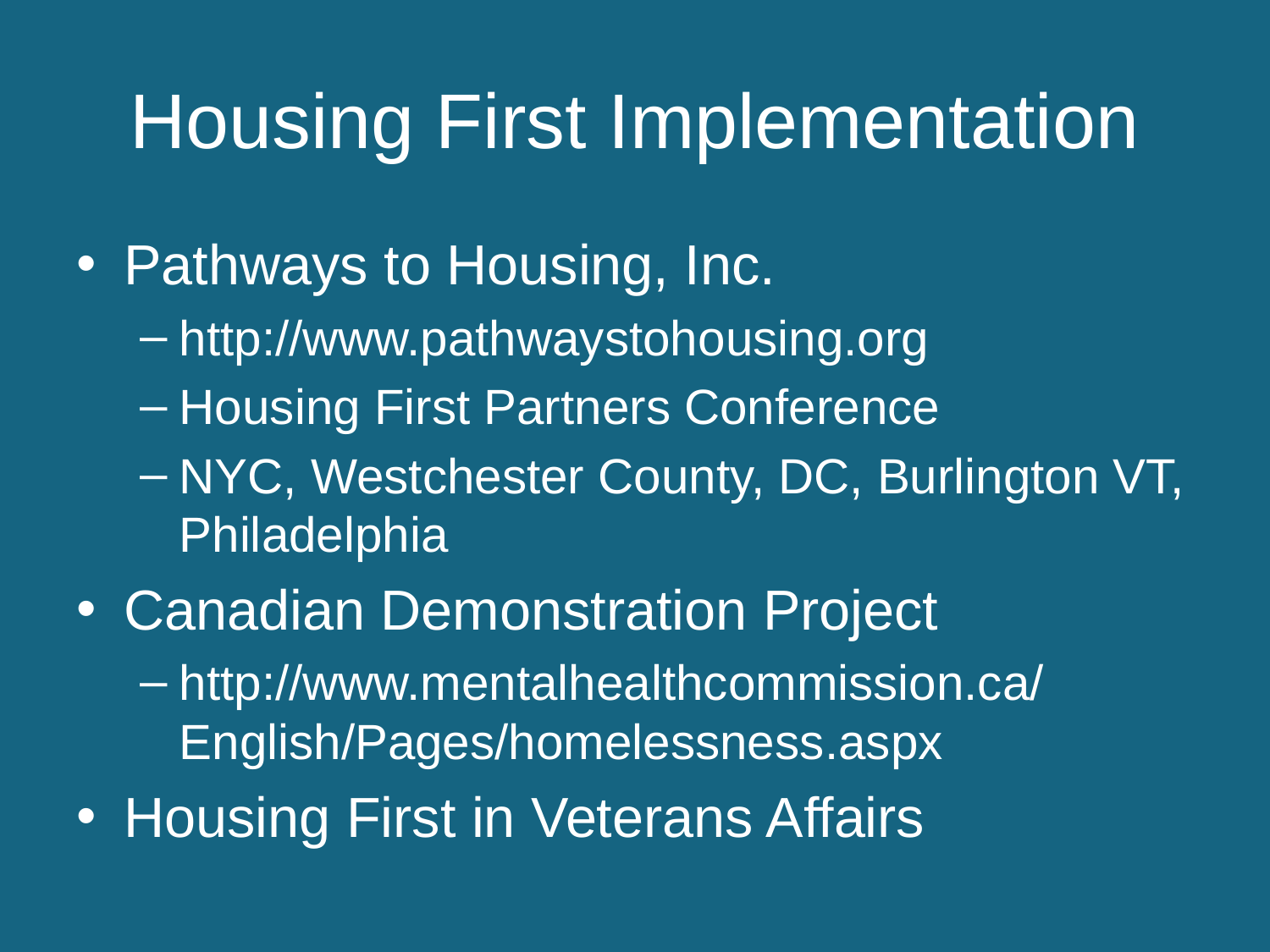

# Housing First Implementation
Pathways to Housing, Inc.
http://www.pathwaystohousing.org
Housing First Partners Conference
NYC, Westchester County, DC, Burlington VT, Philadelphia
Canadian Demonstration Project
http://www.mentalhealthcommission.ca/English/Pages/homelessness.aspx
Housing First in Veterans Affairs